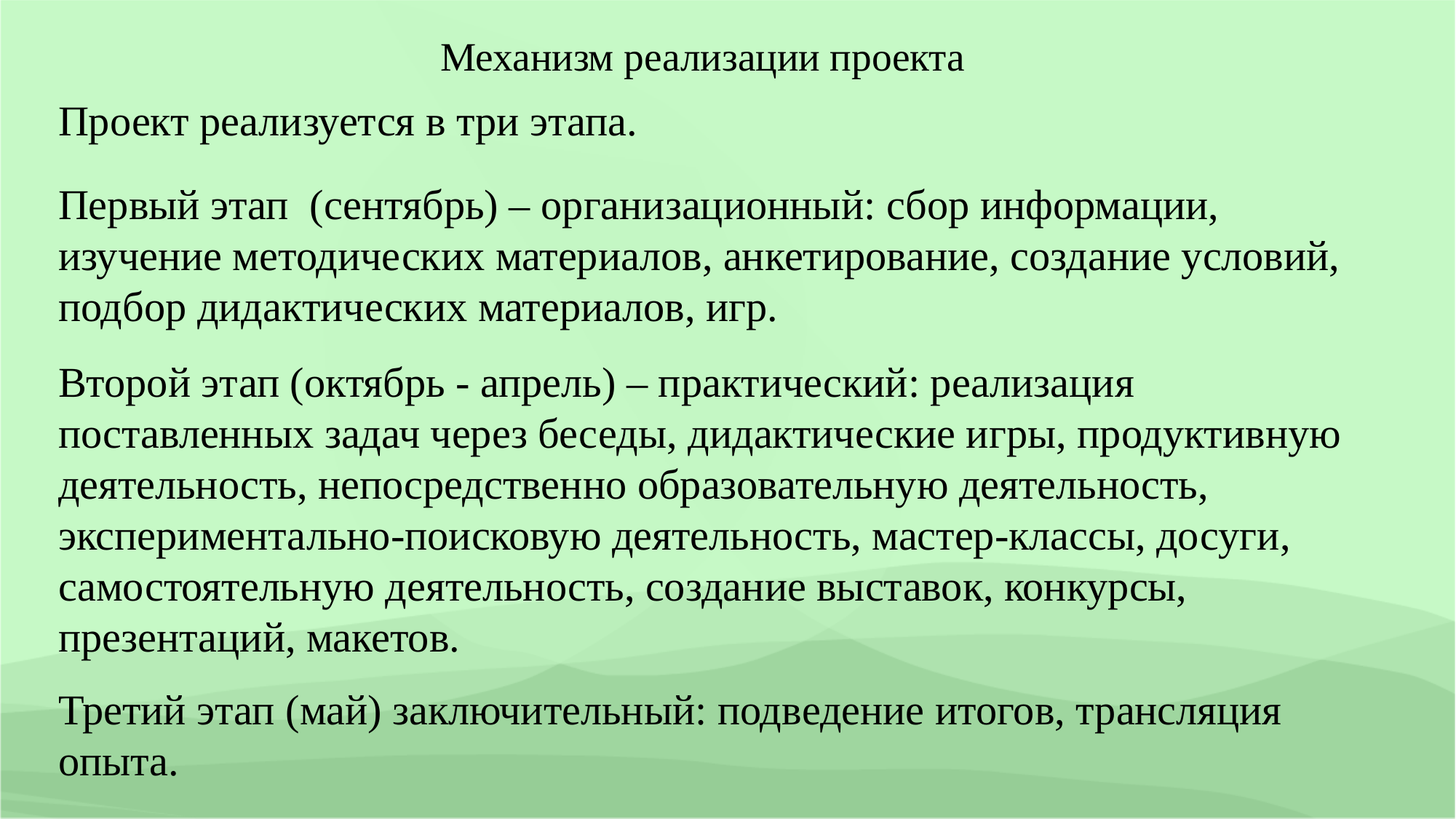

Механизм реализации проекта
Проект реализуется в три этапа.

Первый этап  (сентябрь) – организационный: сбор информации, изучение методических материалов, анкетирование, создание условий, подбор дидактических материалов, игр.

Второй этап (октябрь - апрель) – практический: реализация  поставленных задач через беседы, дидактические игры, продуктивную деятельность, непосредственно образовательную деятельность, экспериментально-поисковую деятельность, мастер-классы, досуги, самостоятельную деятельность, создание выставок, конкурсы, презентаций, макетов.

Третий этап (май) заключительный: подведение итогов, трансляция опыта.